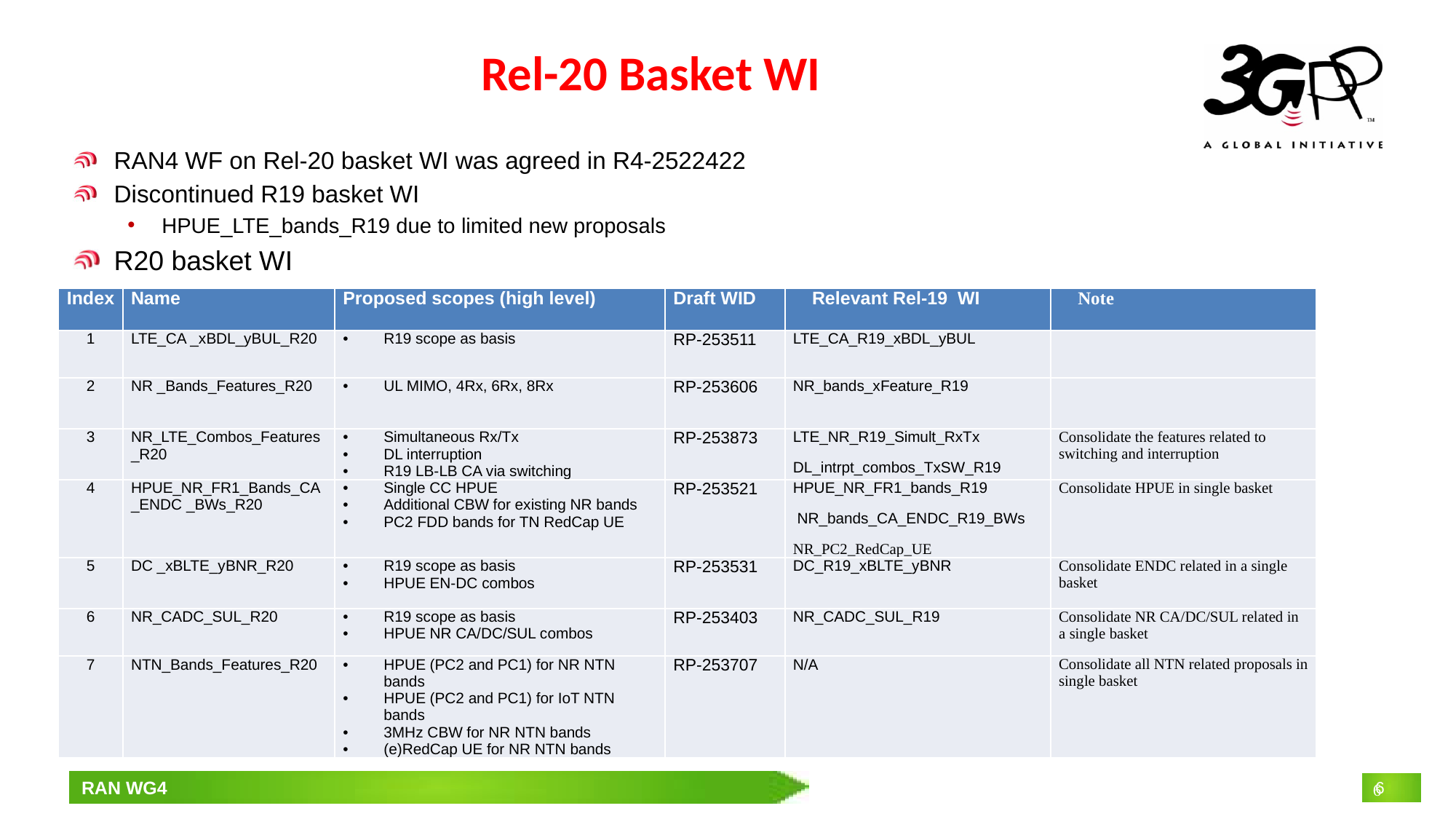

# Rel-20 Basket WI
RAN4 WF on Rel-20 basket WI was agreed in R4-2522422
Discontinued R19 basket WI
HPUE_LTE_bands_R19 due to limited new proposals
R20 basket WI

| Index | Name | Proposed scopes (high level) | Draft WID | Relevant Rel-19 WI | Note |
| --- | --- | --- | --- | --- | --- |
| 1 | LTE\_CA \_xBDL\_yBUL\_R20 | R19 scope as basis | RP-253511 | LTE\_CA\_R19\_xBDL\_yBUL |  |
| 2 | NR \_Bands\_Features\_R20 | UL MIMO, 4Rx, 6Rx, 8Rx | RP-253606 | NR\_bands\_xFeature\_R19 |  |
| 3 | NR\_LTE\_Combos\_Features\_R20 | Simultaneous Rx/Tx DL interruption R19 LB-LB CA via switching | RP-253873 | LTE\_NR\_R19\_Simult\_RxTx DL\_intrpt\_combos\_TxSW\_R19 | Consolidate the features related to switching and interruption |
| 4 | HPUE\_NR\_FR1\_Bands\_CA\_ENDC \_BWs\_R20 | Single CC HPUE Additional CBW for existing NR bands PC2 FDD bands for TN RedCap UE | RP-253521 | HPUE\_NR\_FR1\_bands\_R19 NR\_bands\_CA\_ENDC\_R19\_BWs NR\_PC2\_RedCap\_UE | Consolidate HPUE in single basket |
| 5 | DC \_xBLTE\_yBNR\_R20 | R19 scope as basis HPUE EN-DC combos | RP-253531 | DC\_R19\_xBLTE\_yBNR | Consolidate ENDC related in a single basket |
| 6 | NR\_CADC\_SUL\_R20 | R19 scope as basis HPUE NR CA/DC/SUL combos | RP-253403 | NR\_CADC\_SUL\_R19 | Consolidate NR CA/DC/SUL related in a single basket |
| 7 | NTN\_Bands\_Features\_R20 | HPUE (PC2 and PC1) for NR NTN bands HPUE (PC2 and PC1) for IoT NTN bands 3MHz CBW for NR NTN bands (e)RedCap UE for NR NTN bands | RP-253707 | N/A | Consolidate all NTN related proposals in single basket |
6